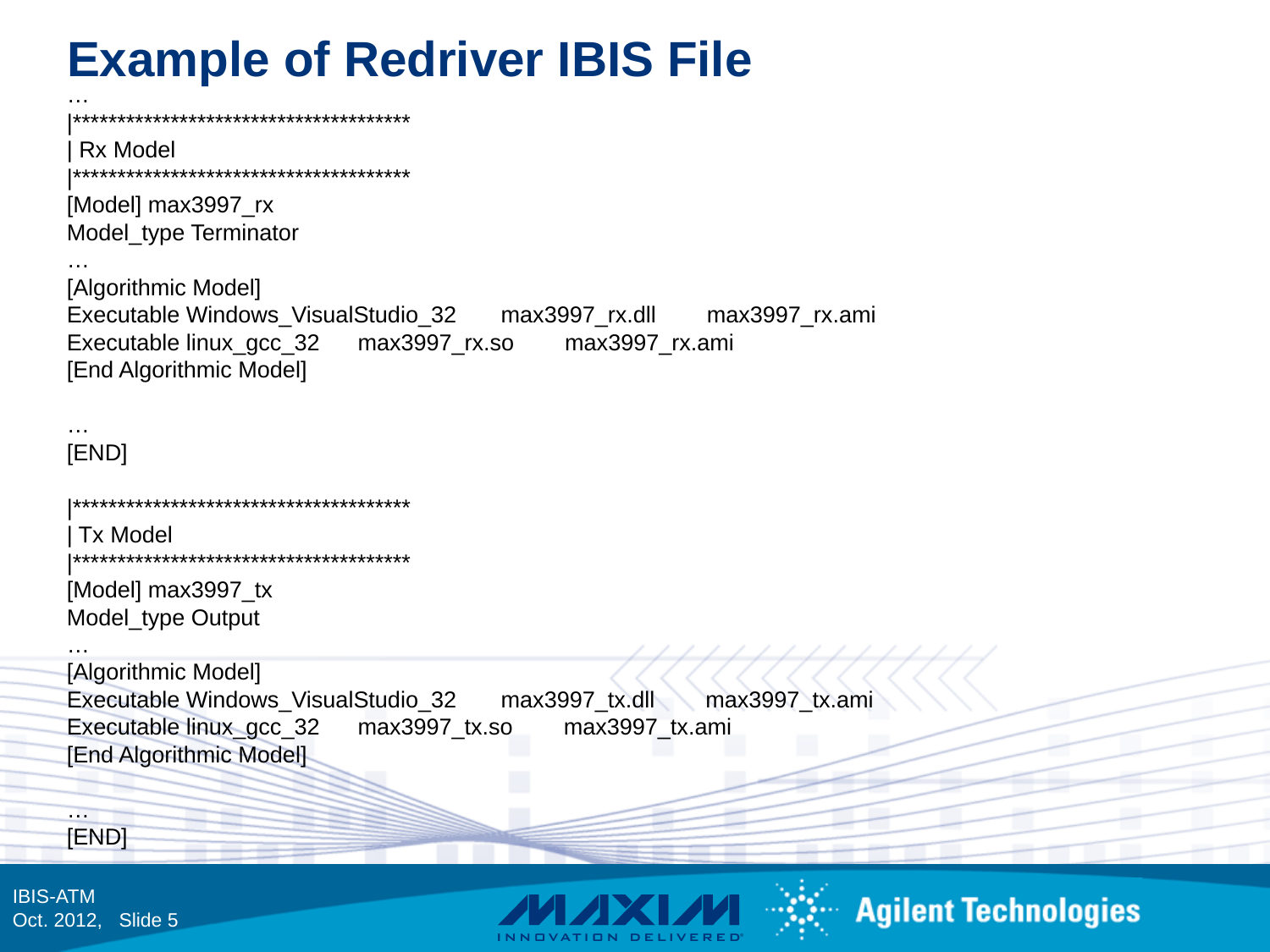

Example of Redriver IBIS File
…
|**************************************
| Rx Model
|**************************************
[Model] max3997_rx
Model_type Terminator
…
[Algorithmic Model]
Executable Windows_VisualStudio_32       max3997_rx.dll        max3997_rx.ami
Executable linux_gcc_32      max3997_rx.so        max3997_rx.ami
[End Algorithmic Model]

…
[END]

|**************************************
| Tx Model
|**************************************
[Model] max3997_tx
Model_type Output
…
[Algorithmic Model]
Executable Windows_VisualStudio_32       max3997_tx.dll        max3997_tx.ami
Executable linux_gcc_32      max3997_tx.so        max3997_tx.ami
[End Algorithmic Model]

…
[END]